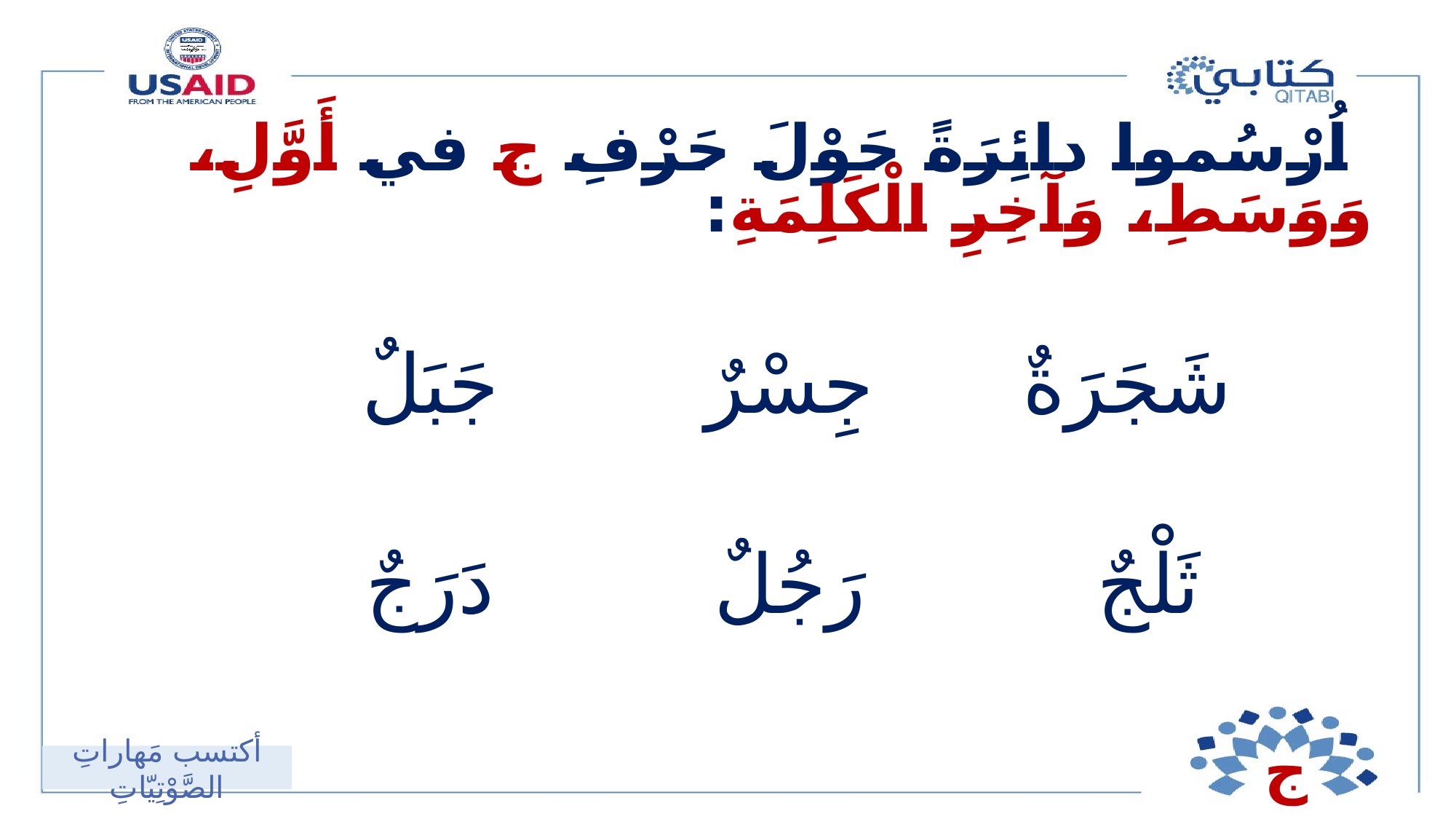

اُرْسُموا دائِرَةً حَوْلَ حَرْفِ ج في أَوَّلِ، وَوَسَطِ، وَآخِرِ الْكَلِمَةِ:
جَبَلٌ
جِسْرٌ
شَجَرَةٌ
دَرَجٌ
رَجُلٌ
ثَلْجٌ
ج
أكتسب مَهاراتِ الصَّوْتِيّاتِ